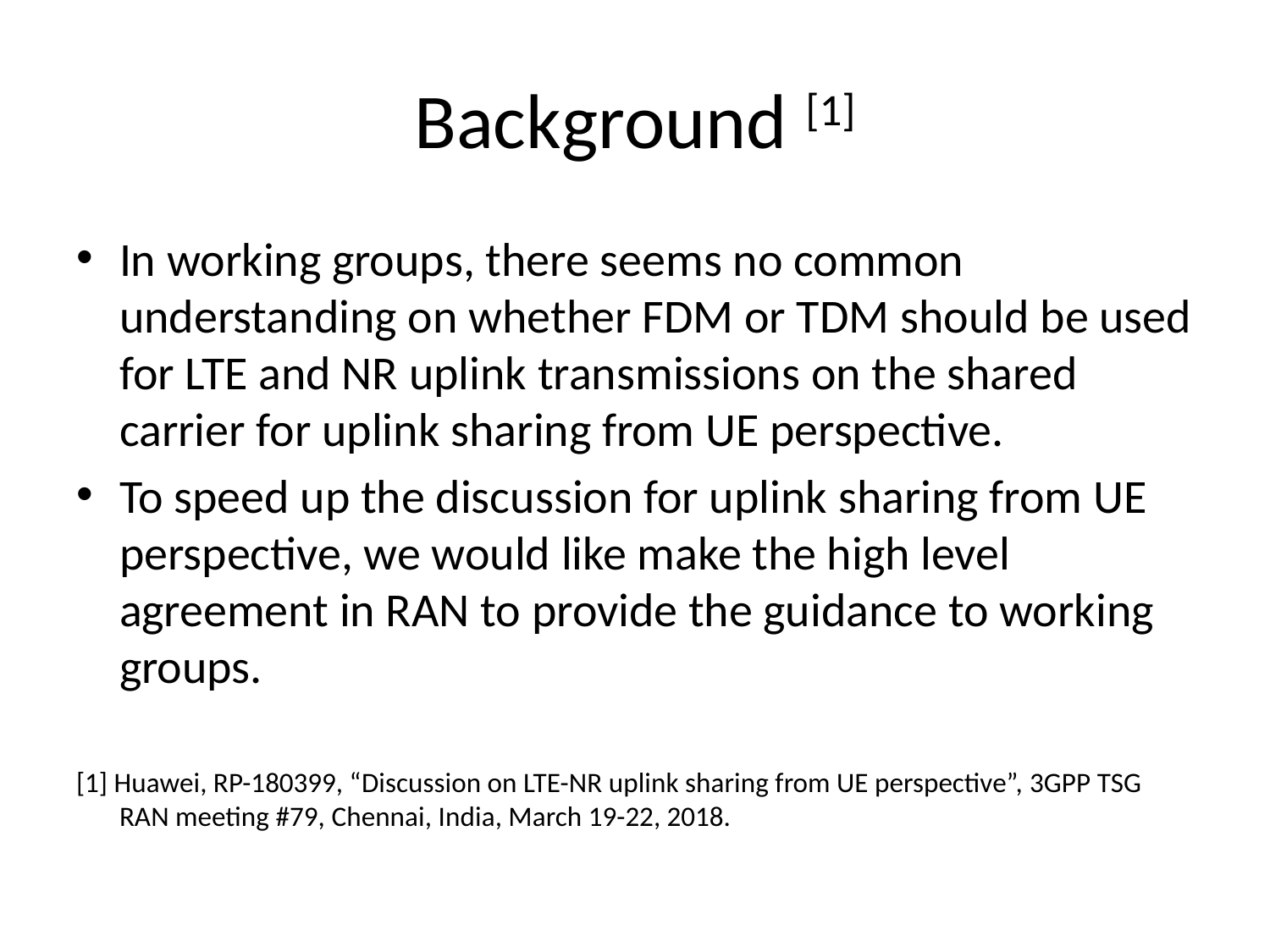

# Background [1]
In working groups, there seems no common understanding on whether FDM or TDM should be used for LTE and NR uplink transmissions on the shared carrier for uplink sharing from UE perspective.
To speed up the discussion for uplink sharing from UE perspective, we would like make the high level agreement in RAN to provide the guidance to working groups.

[1] Huawei, RP-180399, “Discussion on LTE-NR uplink sharing from UE perspective”, 3GPP TSG RAN meeting #79, Chennai, India, March 19-22, 2018.